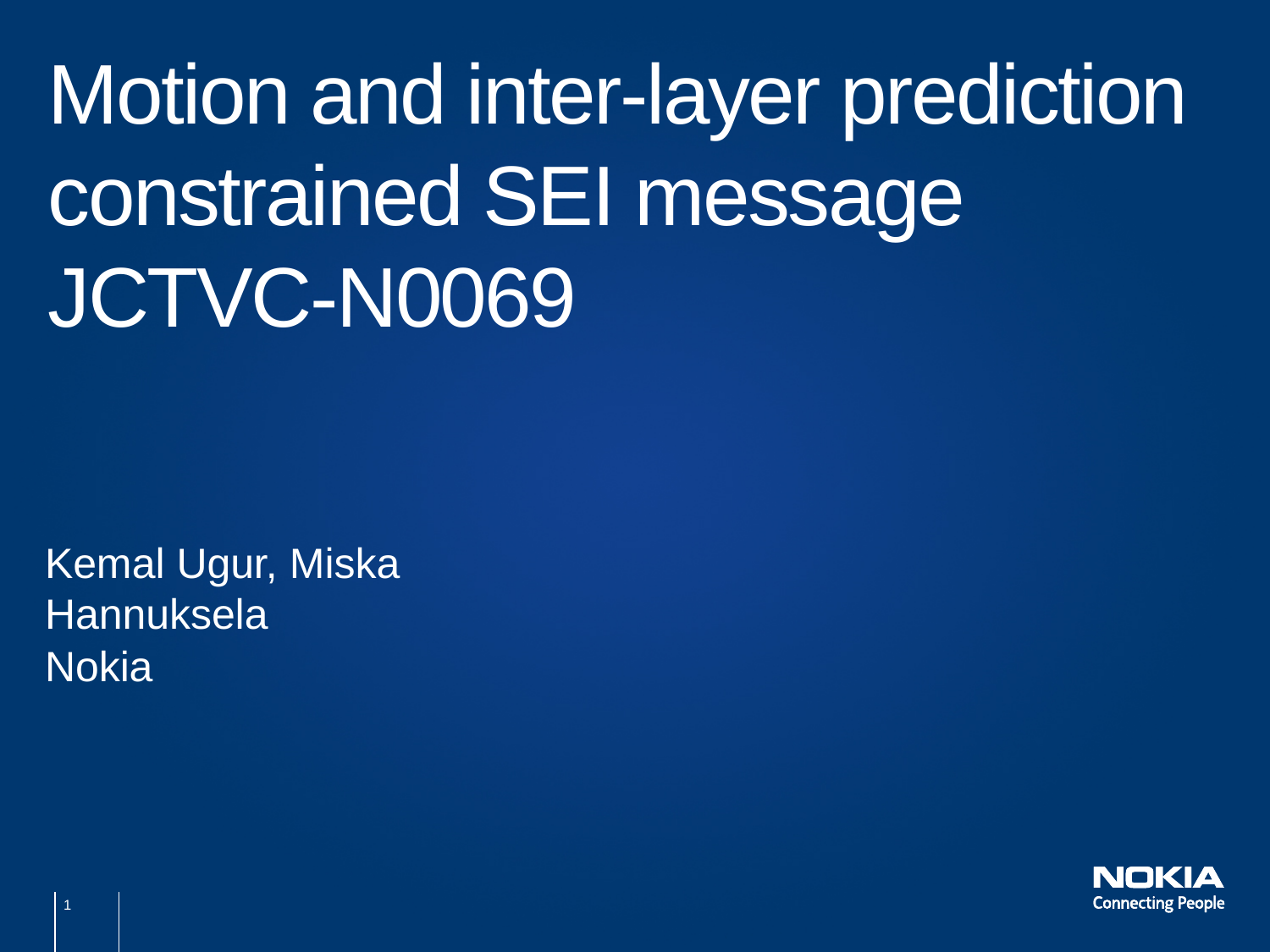

# Motion and inter-layer prediction constrained SEI message JCTVC-N0069
Kemal Ugur, Miska Hannuksela
Nokia
1